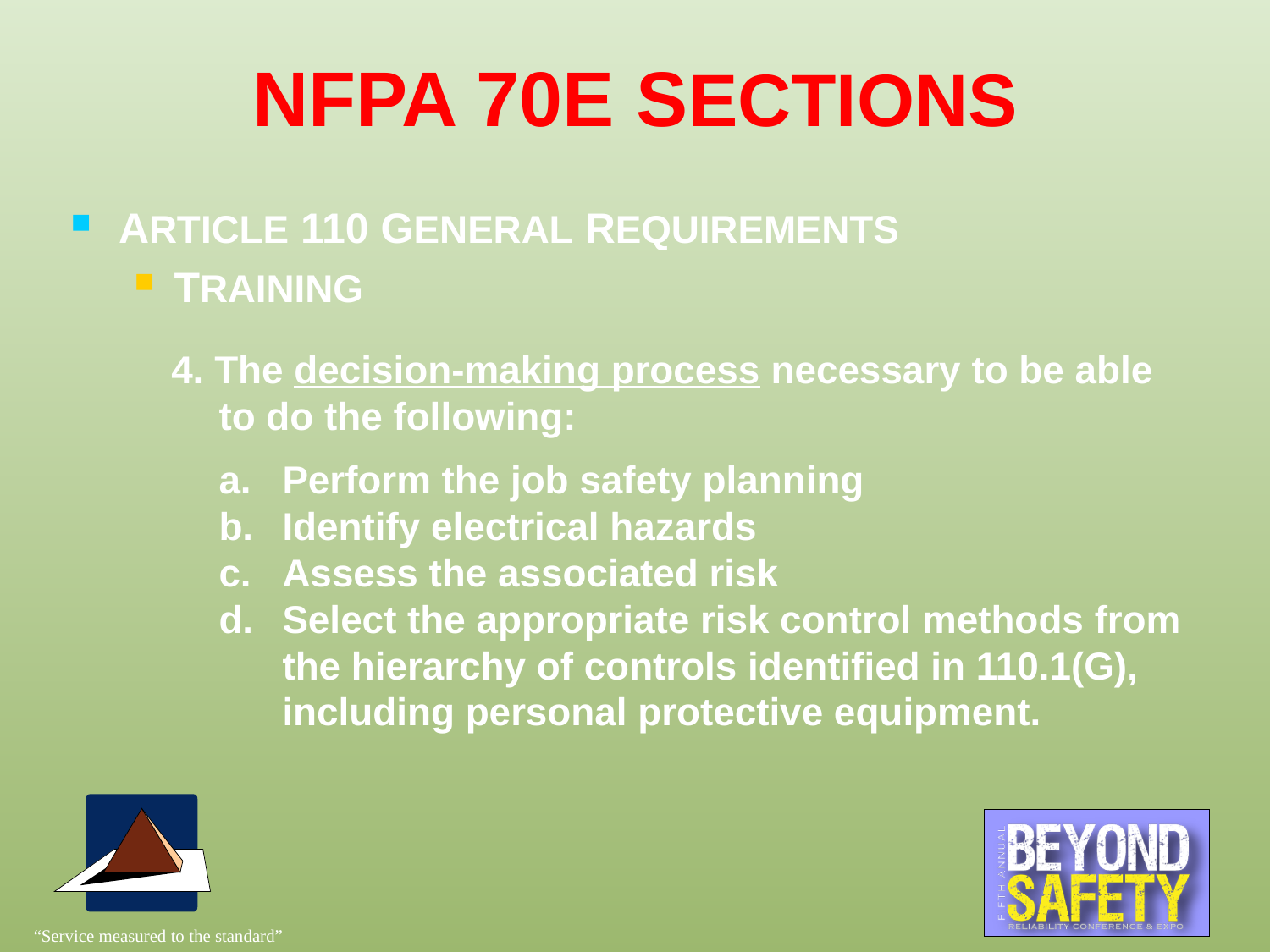

# NFPA 70E SECTIONS
ARTICLE 110 GENERAL REQUIREMENTS
TRAINING

4. The decision-making process necessary to be able to do the following:

Perform the job safety planning
Identify electrical hazards
Assess the associated risk
Select the appropriate risk control methods from the hierarchy of controls identified in 110.1(G), including personal protective equipment.